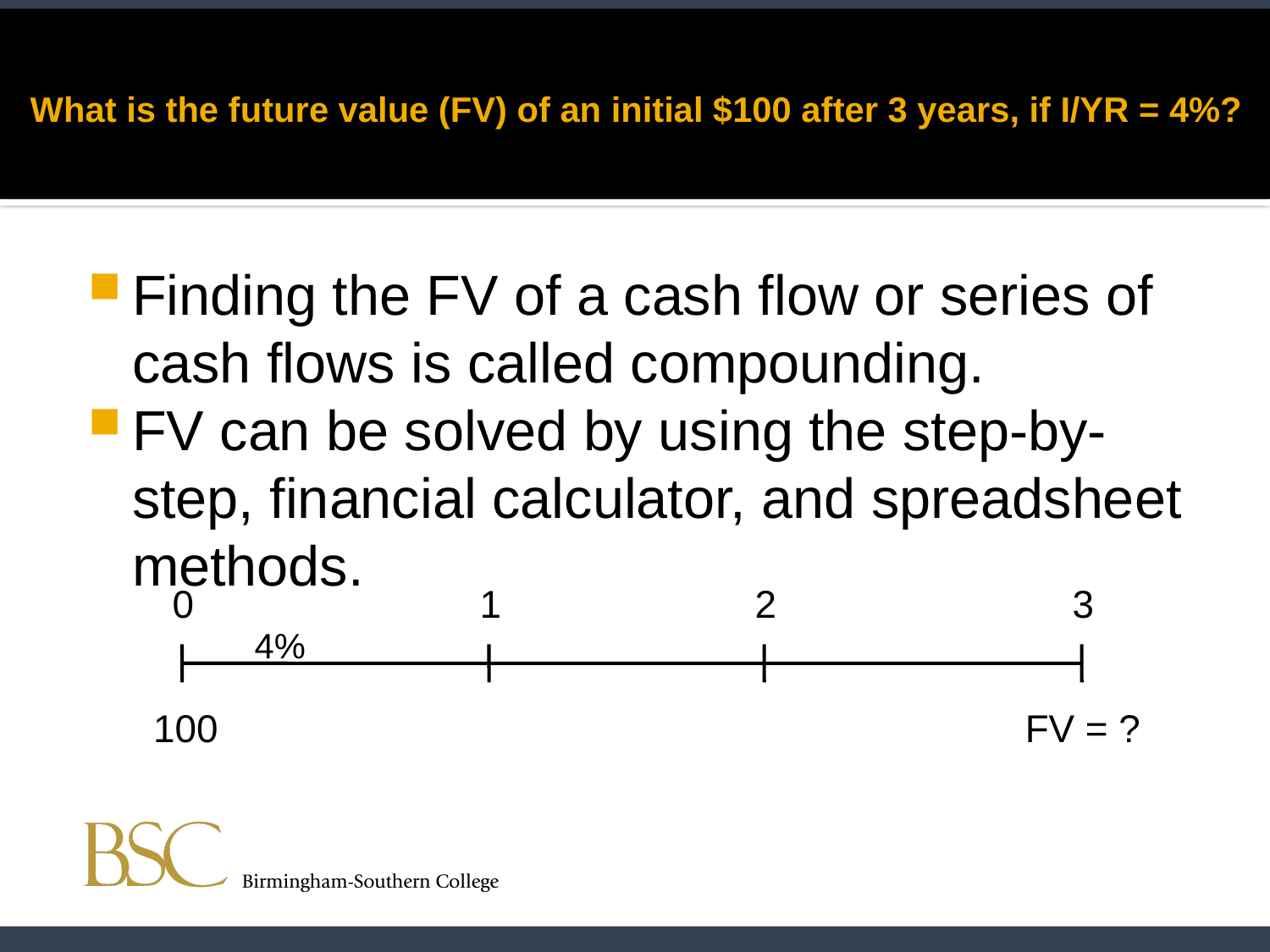

# What is the future value (FV) of an initial $100 after 3 years, if I/YR = 4%?
Finding the FV of a cash flow or series of cash flows is called compounding.
FV can be solved by using the step-by-step, financial calculator, and spreadsheet methods.
0
1
2
3
4%

100
FV = ?